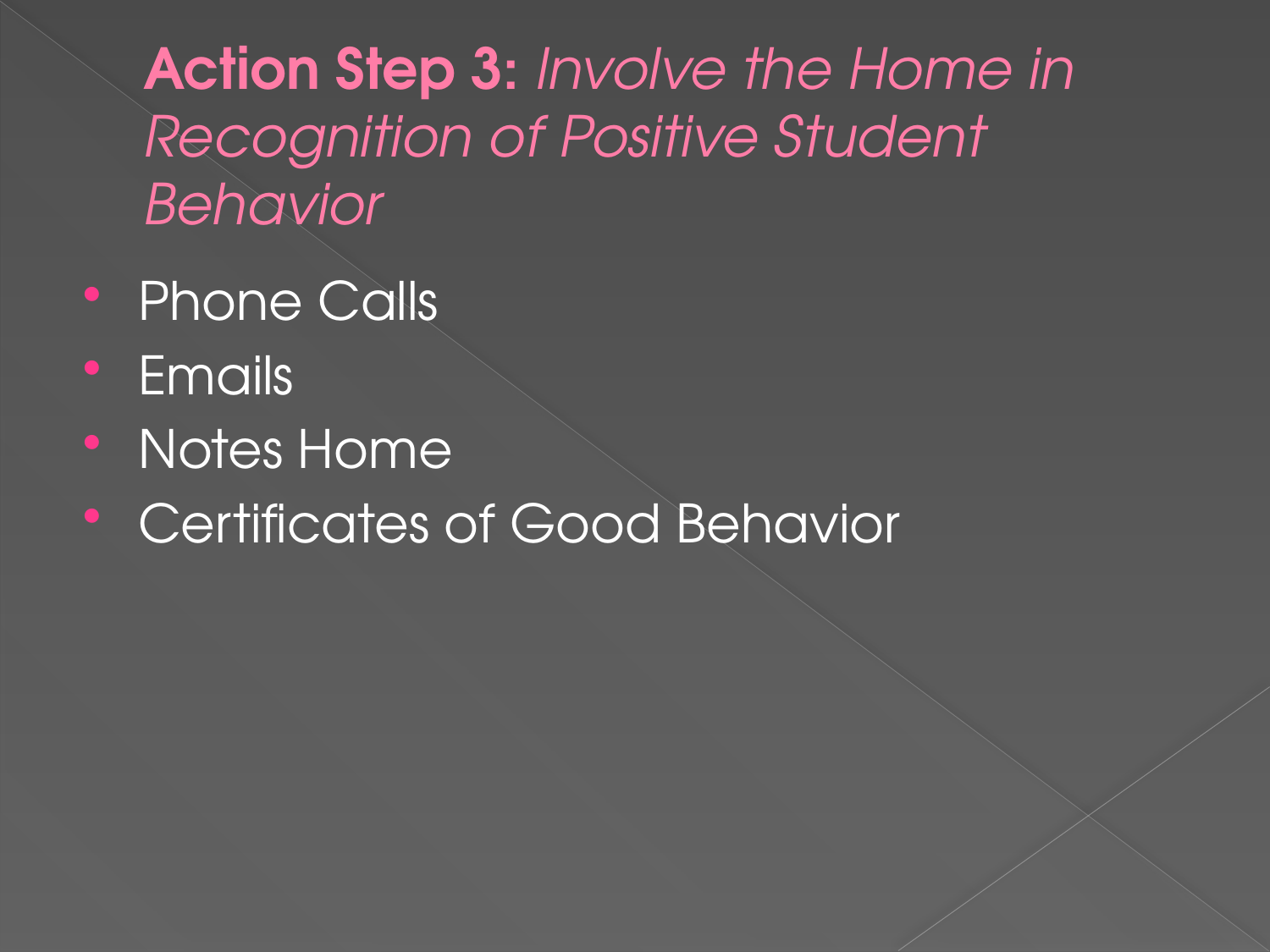

# Action Step 3: Involve the Home in Recognition of Positive Student Behavior
Phone Calls
Emails
Notes Home
Certificates of Good Behavior